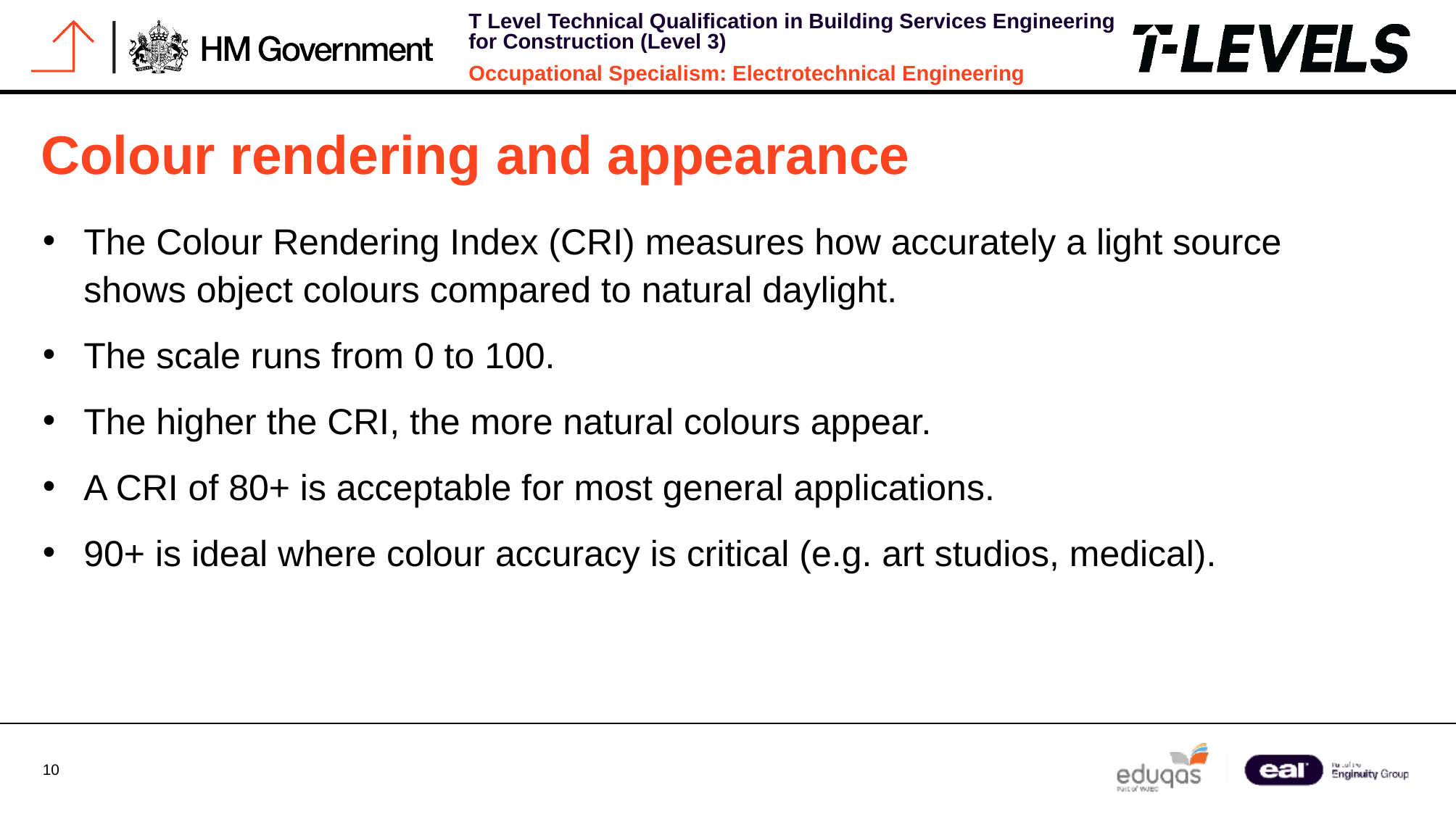

# Colour rendering and appearance
The Colour Rendering Index (CRI) measures how accurately a light source shows object colours compared to natural daylight.
The scale runs from 0 to 100.
The higher the CRI, the more natural colours appear.
A CRI of 80+ is acceptable for most general applications.
90+ is ideal where colour accuracy is critical (e.g. art studios, medical).